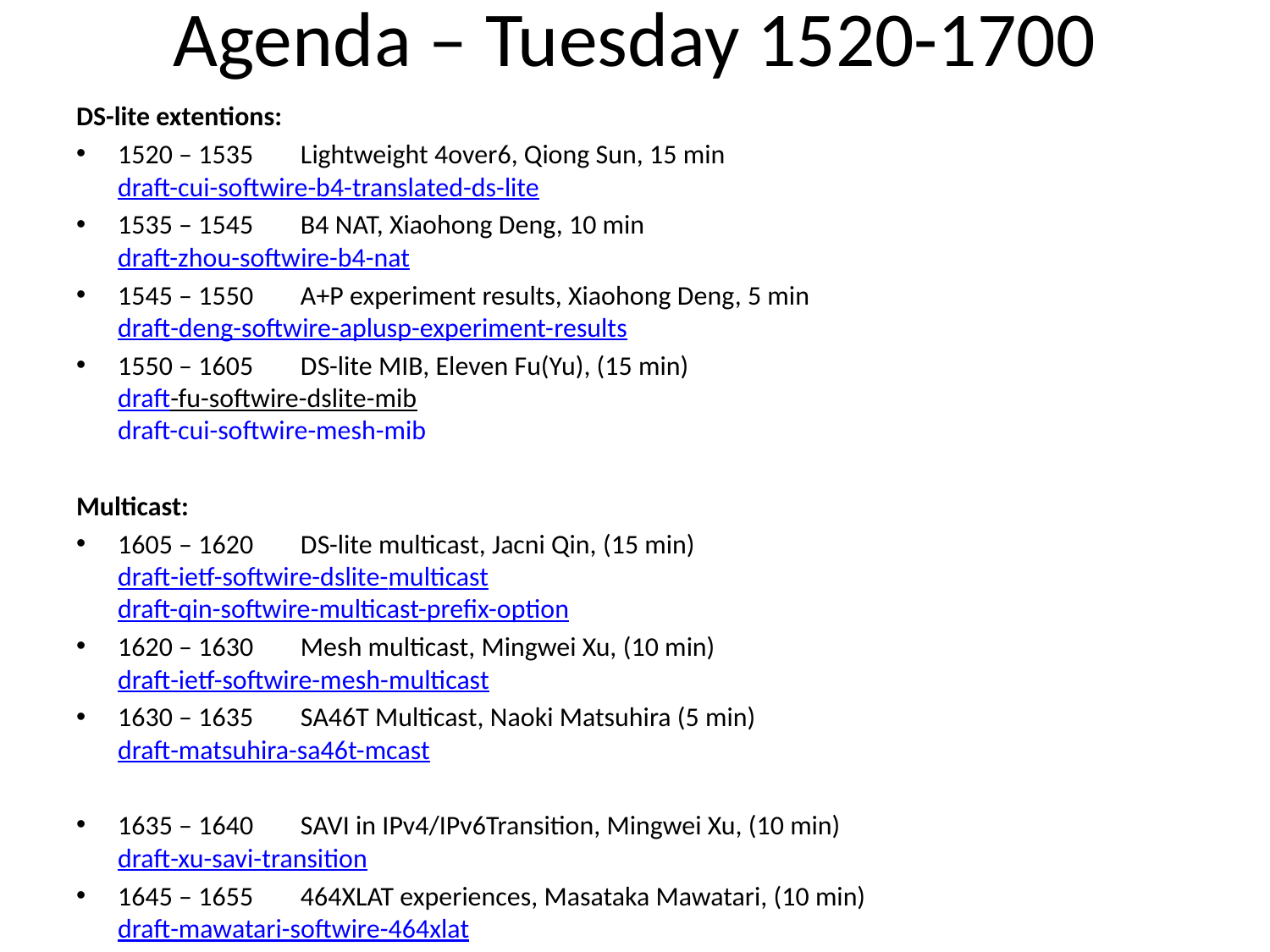

# Agenda – Tuesday 1520-1700
DS-lite extentions:
1520 – 1535	Lightweight 4over6, Qiong Sun, 15 min
				draft-cui-softwire-b4-translated-ds-lite
1535 – 1545	B4 NAT, Xiaohong Deng, 10 min
				draft-zhou-softwire-b4-nat
1545 – 1550	A+P experiment results, Xiaohong Deng, 5 min
				draft-deng-softwire-aplusp-experiment-results
1550 – 1605	DS-lite MIB, Eleven Fu(Yu), (15 min)
				draft-fu-softwire-dslite-mib
				draft-cui-softwire-mesh-mib

Multicast:
1605 – 1620	DS-lite multicast, Jacni Qin, (15 min)
				draft-ietf-softwire-dslite-multicast
				draft-qin-softwire-multicast-prefix-option
1620 – 1630	Mesh multicast, Mingwei Xu, (10 min)
				draft-ietf-softwire-mesh-multicast
1630 – 1635	SA46T Multicast, Naoki Matsuhira (5 min)
				draft-matsuhira-sa46t-mcast

1635 – 1640	SAVI in IPv4/IPv6Transition, Mingwei Xu, (10 min)
				draft-xu-savi-transition
1645 – 1655	464XLAT experiences, Masataka Mawatari, (10 min)
				draft-mawatari-softwire-464xlat